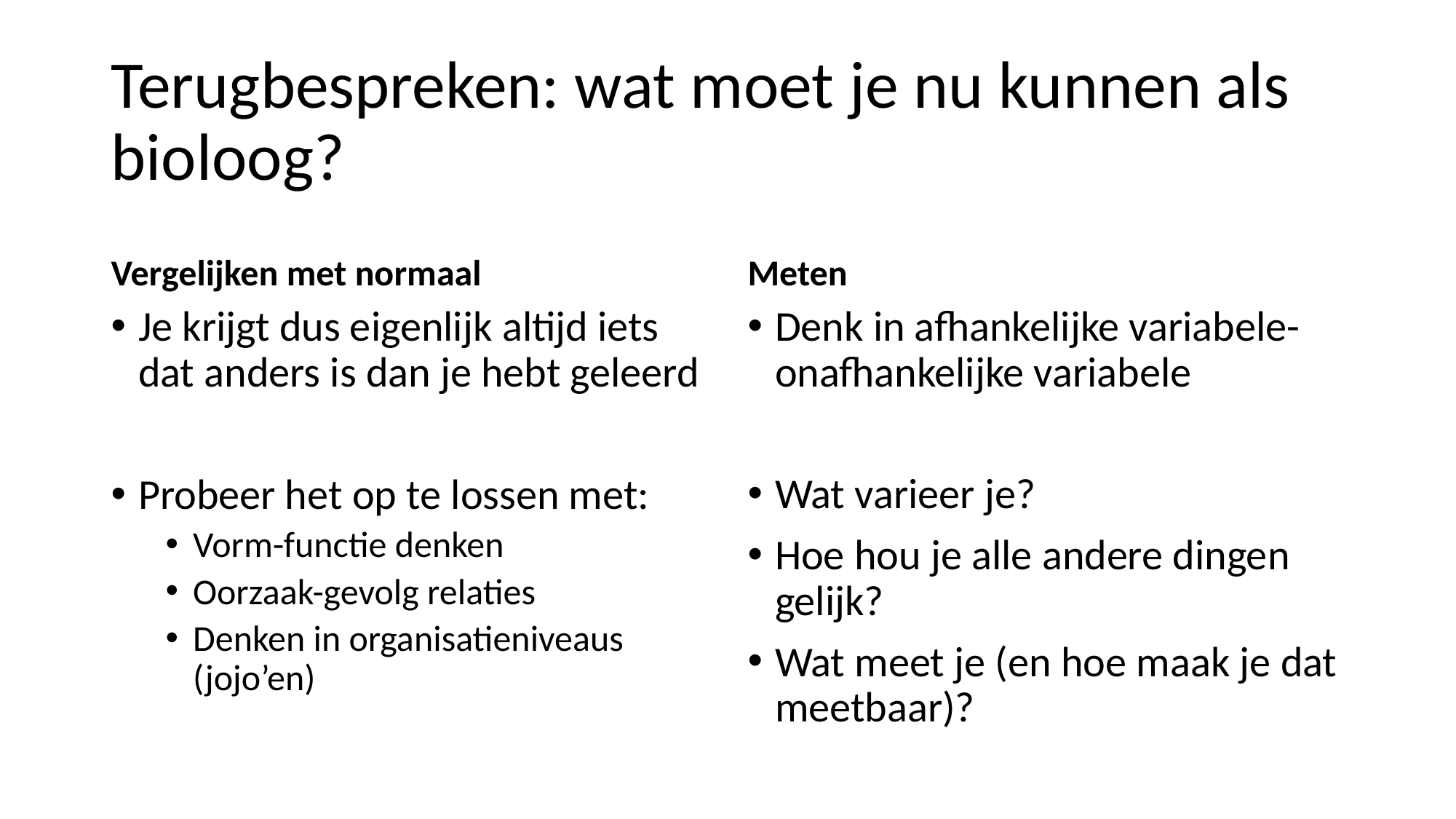

# Terugbespreken: wat moet je nu kunnen als bioloog?
Vergelijken met normaal
Meten
Je krijgt dus eigenlijk altijd iets dat anders is dan je hebt geleerd

Probeer het op te lossen met:
Vorm-functie denken
Oorzaak-gevolg relaties
Denken in organisatieniveaus (jojo’en)

Denk in afhankelijke variabele-onafhankelijke variabele

Wat varieer je?
Hoe hou je alle andere dingen gelijk?
Wat meet je (en hoe maak je dat meetbaar)?